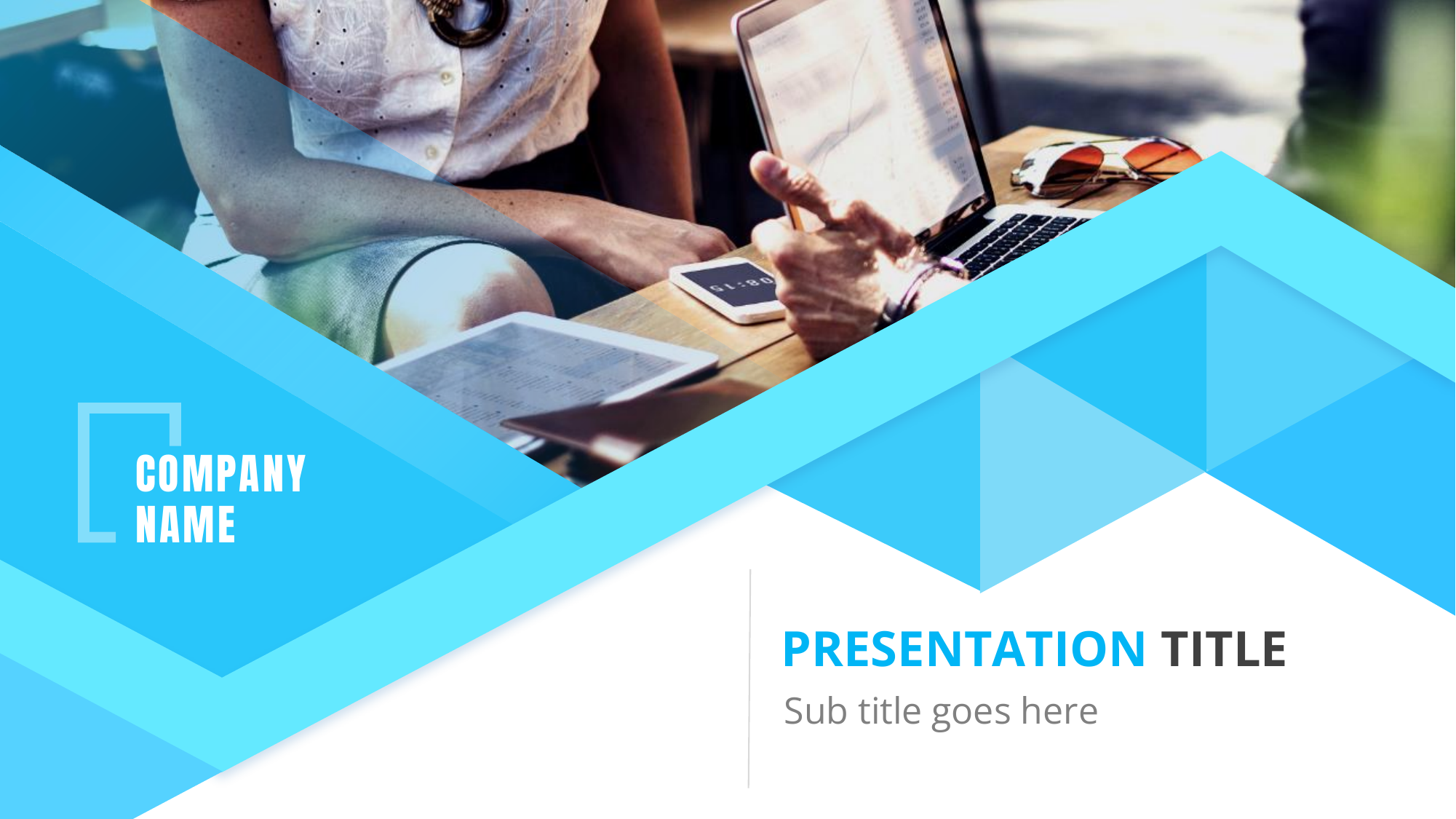

COMPANY
NAME
PRESENTATION TITLE
Sub title goes here